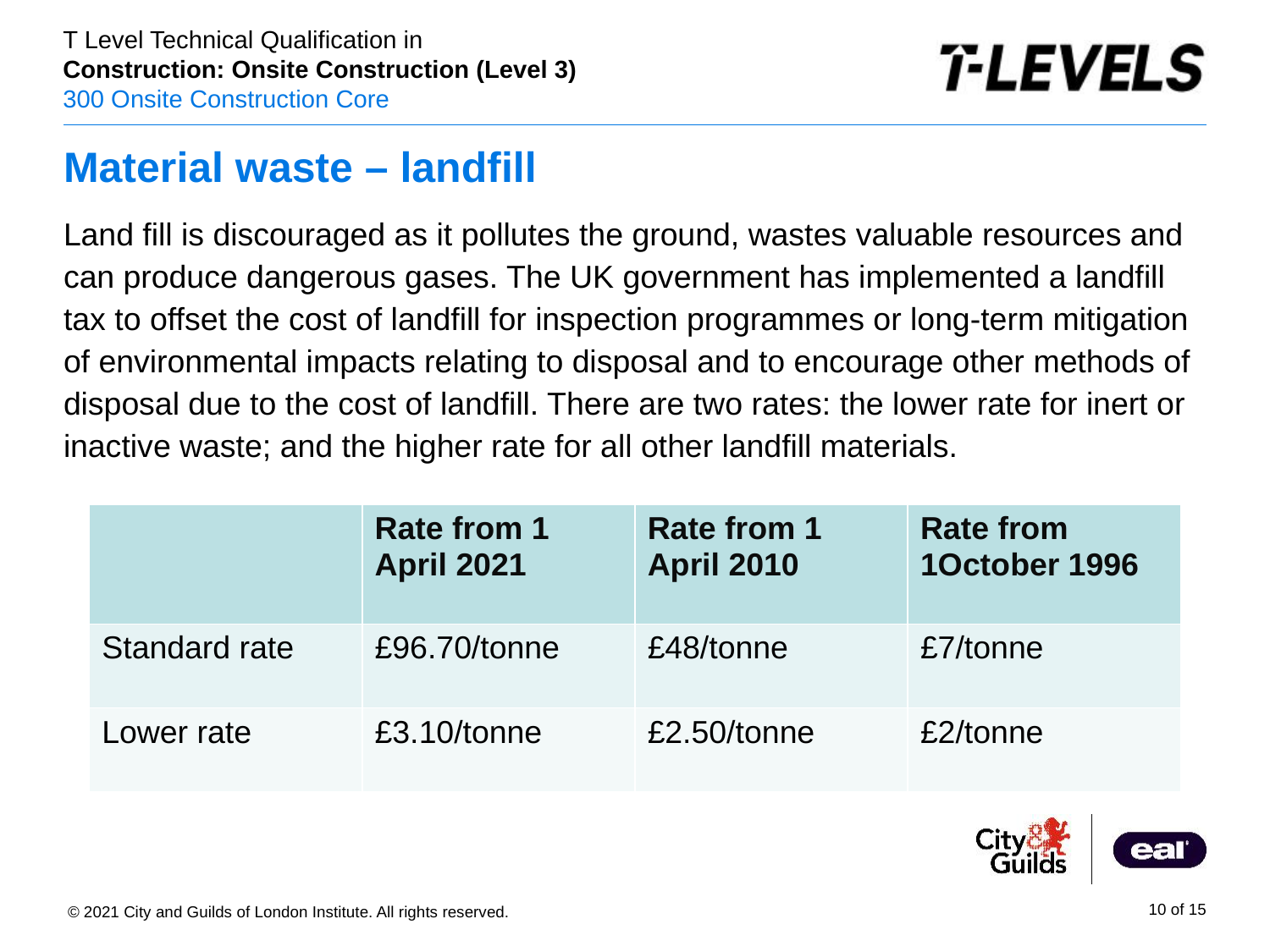

# Material waste – landfill
Land fill is discouraged as it pollutes the ground, wastes valuable resources and can produce dangerous gases. The UK government has implemented a landfill tax to offset the cost of landfill for inspection programmes or long-term mitigation of environmental impacts relating to disposal and to encourage other methods of disposal due to the cost of landfill. There are two rates: the lower rate for inert or inactive waste; and the higher rate for all other landfill materials.

|  | Rate from 1 April 2021 | Rate from 1 April 2010 | Rate from 1October 1996 |
| --- | --- | --- | --- |
| Standard rate | £96.70/tonne | £48/tonne | £7/tonne |
| Lower rate | £3.10/tonne | £2.50/tonne | £2/tonne |